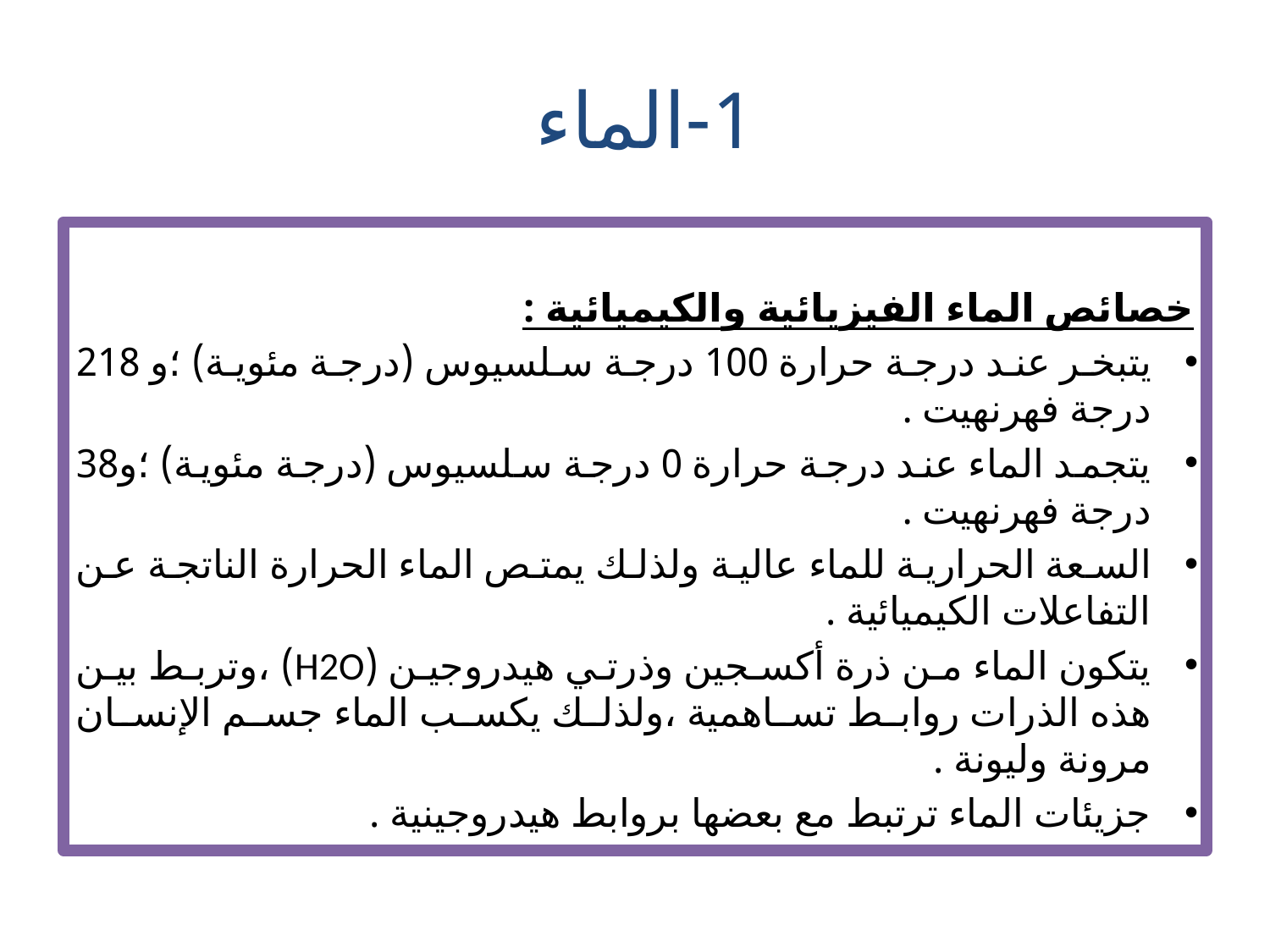

# 1-الماء

خصائص الماء الفيزيائية والكيميائية :
يتبخر عند درجة حرارة 100 درجة سلسيوس (درجة مئوية) ؛و 218 درجة فهرنهيت .
يتجمد الماء عند درجة حرارة 0 درجة سلسيوس (درجة مئوية) ؛و38 درجة فهرنهيت .
السعة الحرارية للماء عالية ولذلك يمتص الماء الحرارة الناتجة عن التفاعلات الكيميائية .
يتكون الماء من ذرة أكسجين وذرتي هيدروجين (H2O) ،وتربط بين هذه الذرات روابط تساهمية ،ولذلك يكسب الماء جسم الإنسان مرونة وليونة .
جزيئات الماء ترتبط مع بعضها بروابط هيدروجينية .